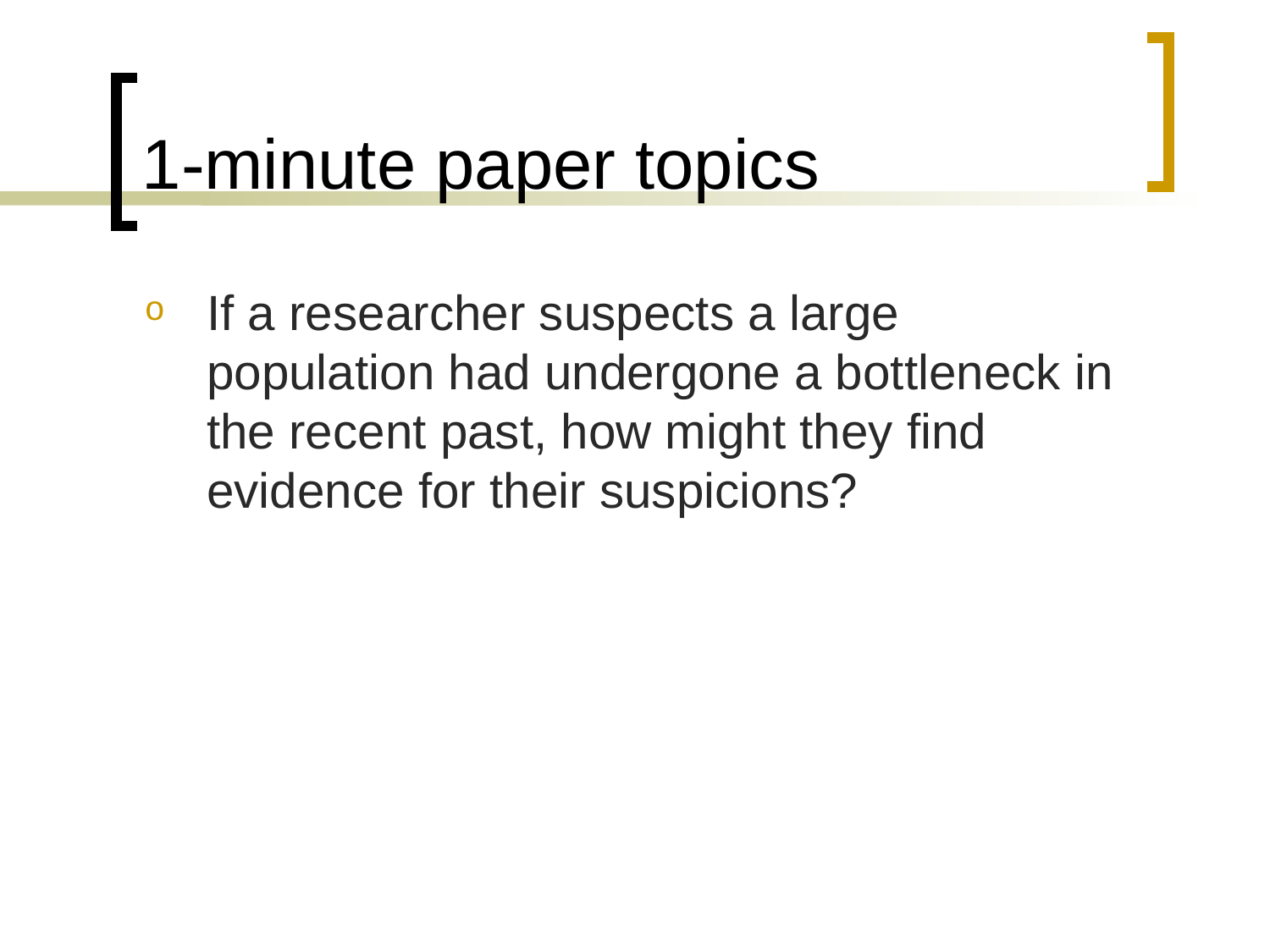

# 1-minute paper topics
If a researcher suspects a large population had undergone a bottleneck in the recent past, how might they find evidence for their suspicions?